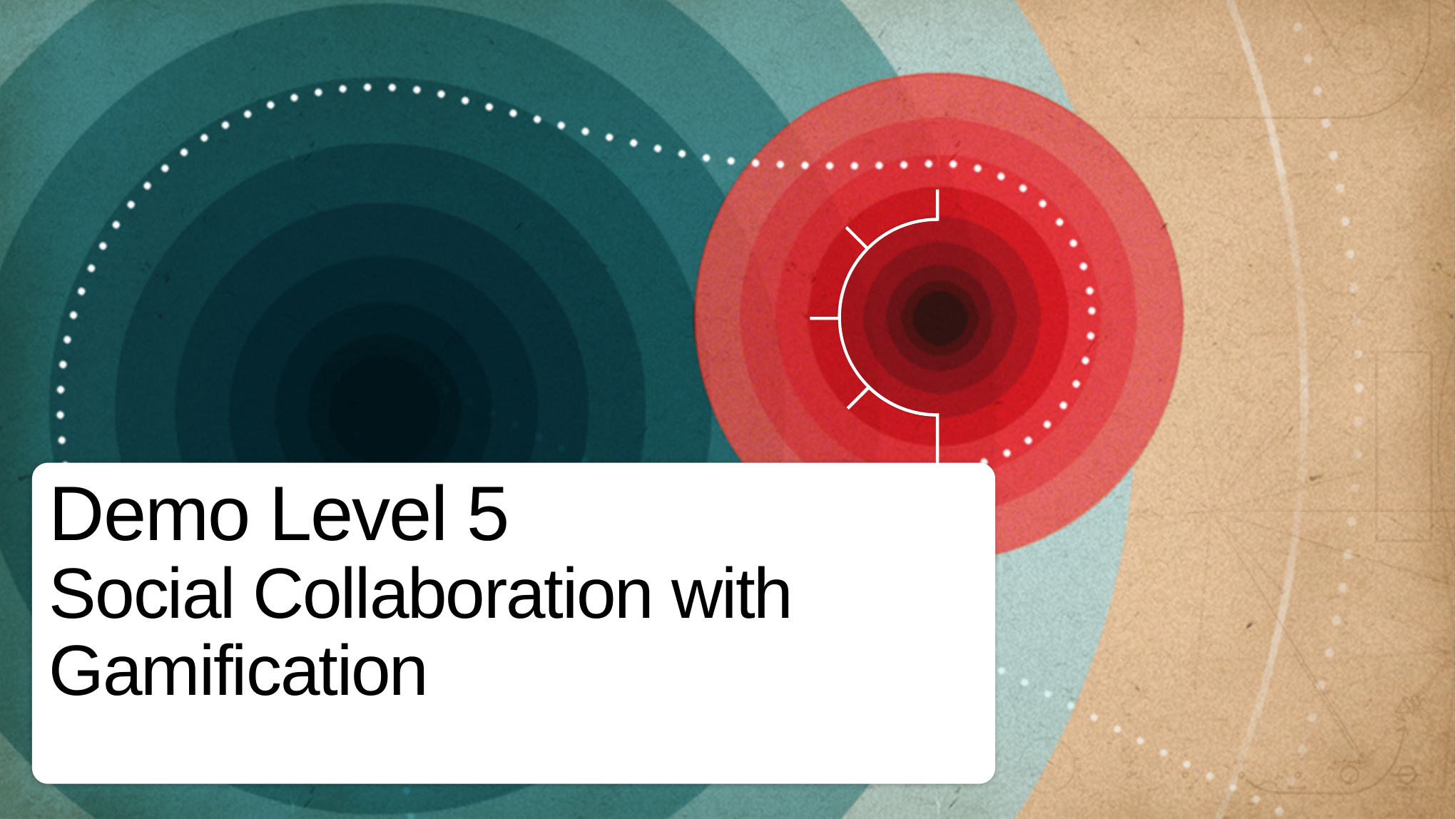

# Demo Level 5 Social Collaboration with Gamification